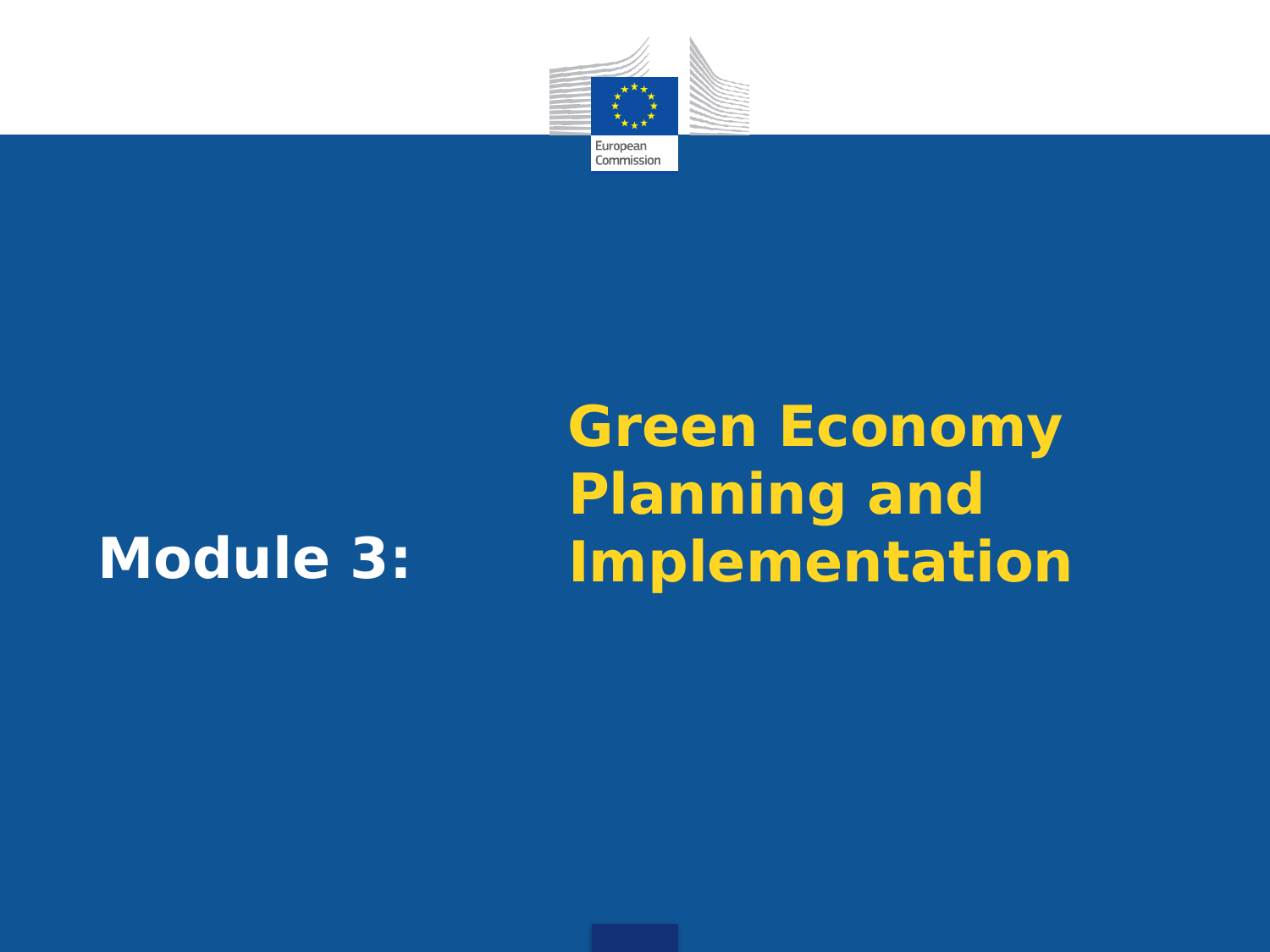

# Green Economy Planning and Implementation
Module 3: